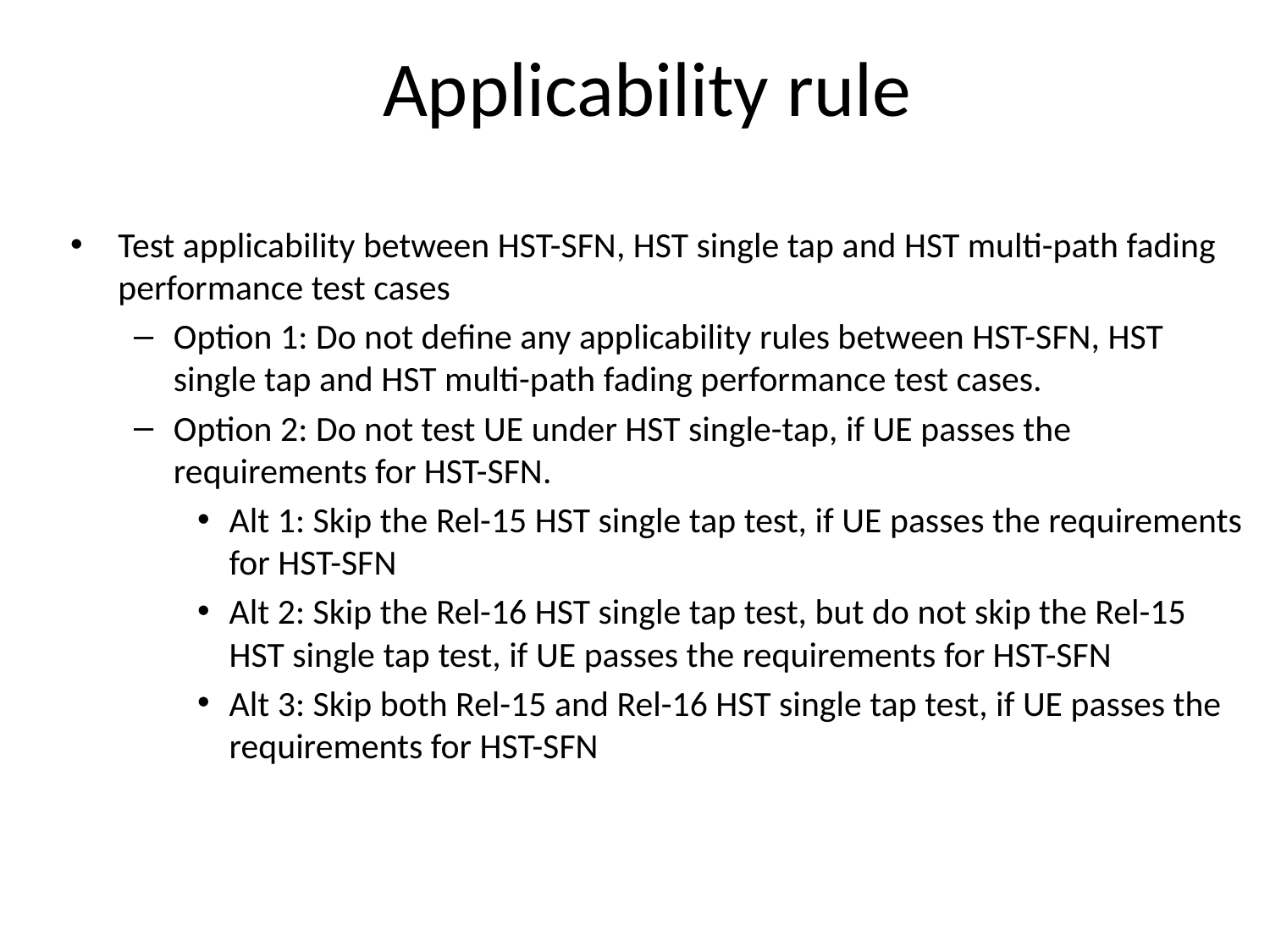

# Applicability rule
Test applicability between HST-SFN, HST single tap and HST multi-path fading performance test cases
Option 1: Do not define any applicability rules between HST-SFN, HST single tap and HST multi-path fading performance test cases.
Option 2: Do not test UE under HST single-tap, if UE passes the requirements for HST-SFN.
Alt 1: Skip the Rel-15 HST single tap test, if UE passes the requirements for HST-SFN
Alt 2: Skip the Rel-16 HST single tap test, but do not skip the Rel-15 HST single tap test, if UE passes the requirements for HST-SFN
Alt 3: Skip both Rel-15 and Rel-16 HST single tap test, if UE passes the requirements for HST-SFN